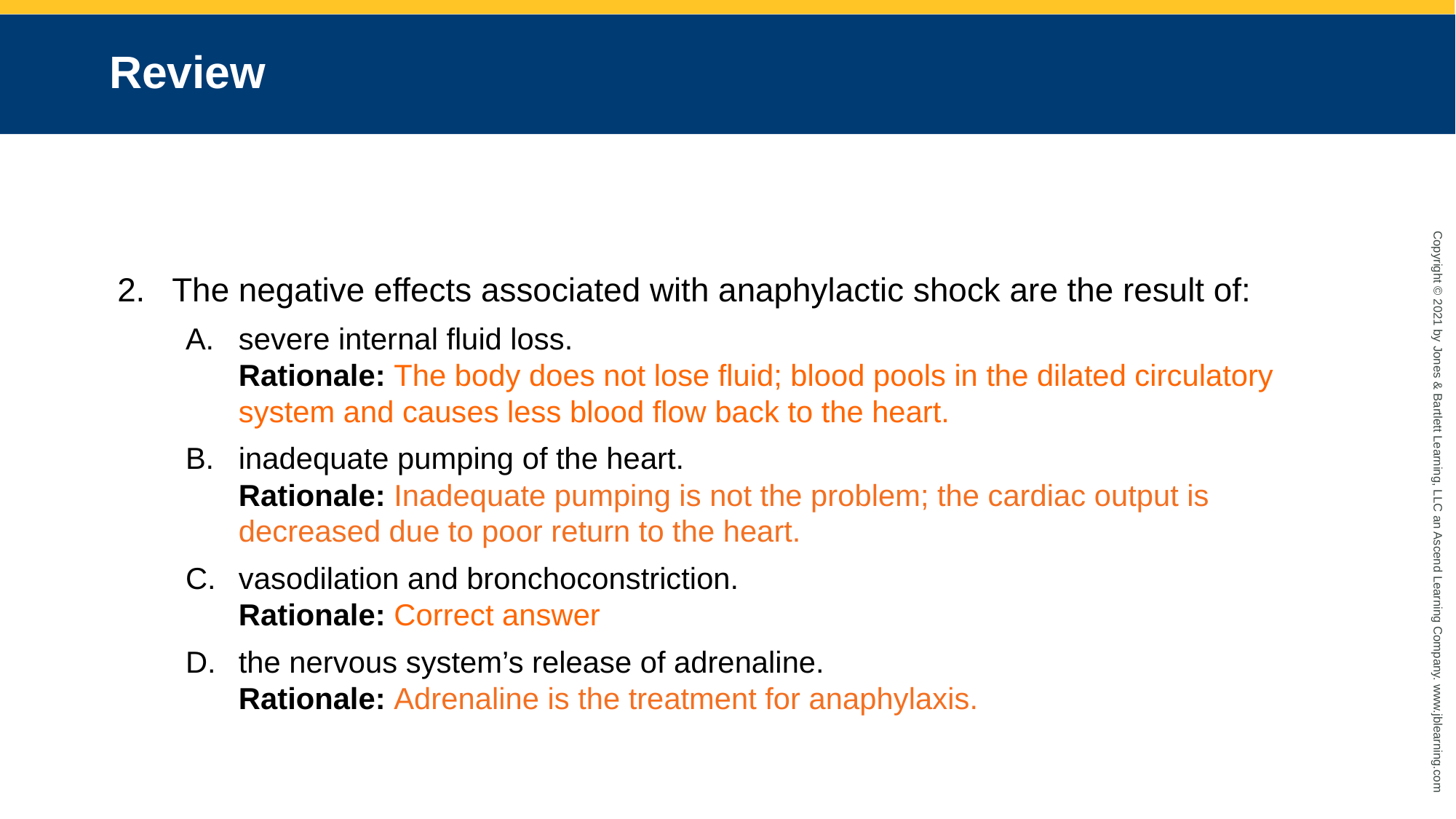

# Review
The negative effects associated with anaphylactic shock are the result of:
severe internal fluid loss.
Rationale: The body does not lose fluid; blood pools in the dilated circulatory system and causes less blood flow back to the heart.
inadequate pumping of the heart.
Rationale: Inadequate pumping is not the problem; the cardiac output is decreased due to poor return to the heart.
vasodilation and bronchoconstriction.
Rationale: Correct answer
the nervous system’s release of adrenaline.
Rationale: Adrenaline is the treatment for anaphylaxis.